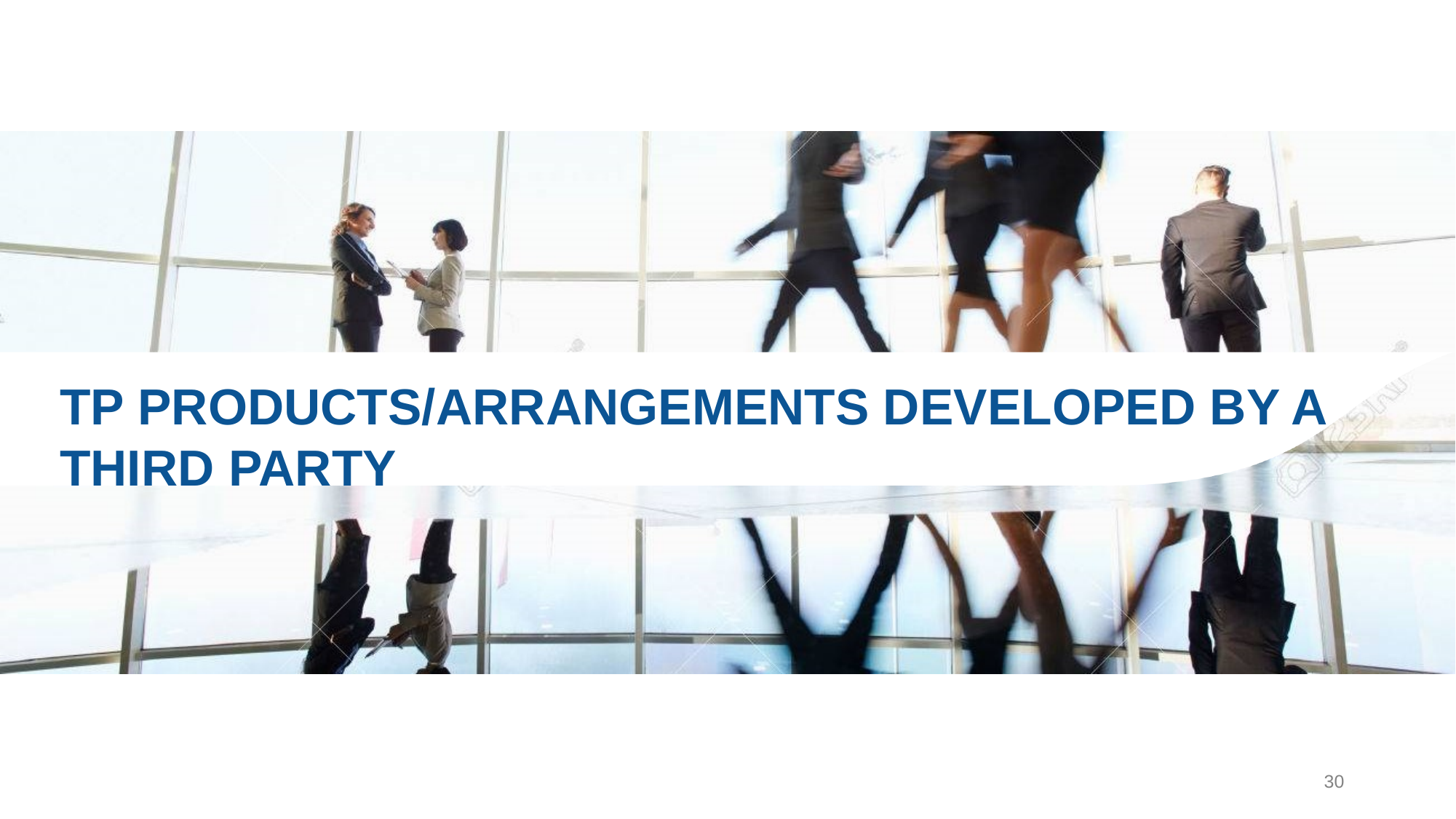

# TP PRODUCTS/ARRANGEMENTS DEVELOPED BY A THIRD PARTY
30